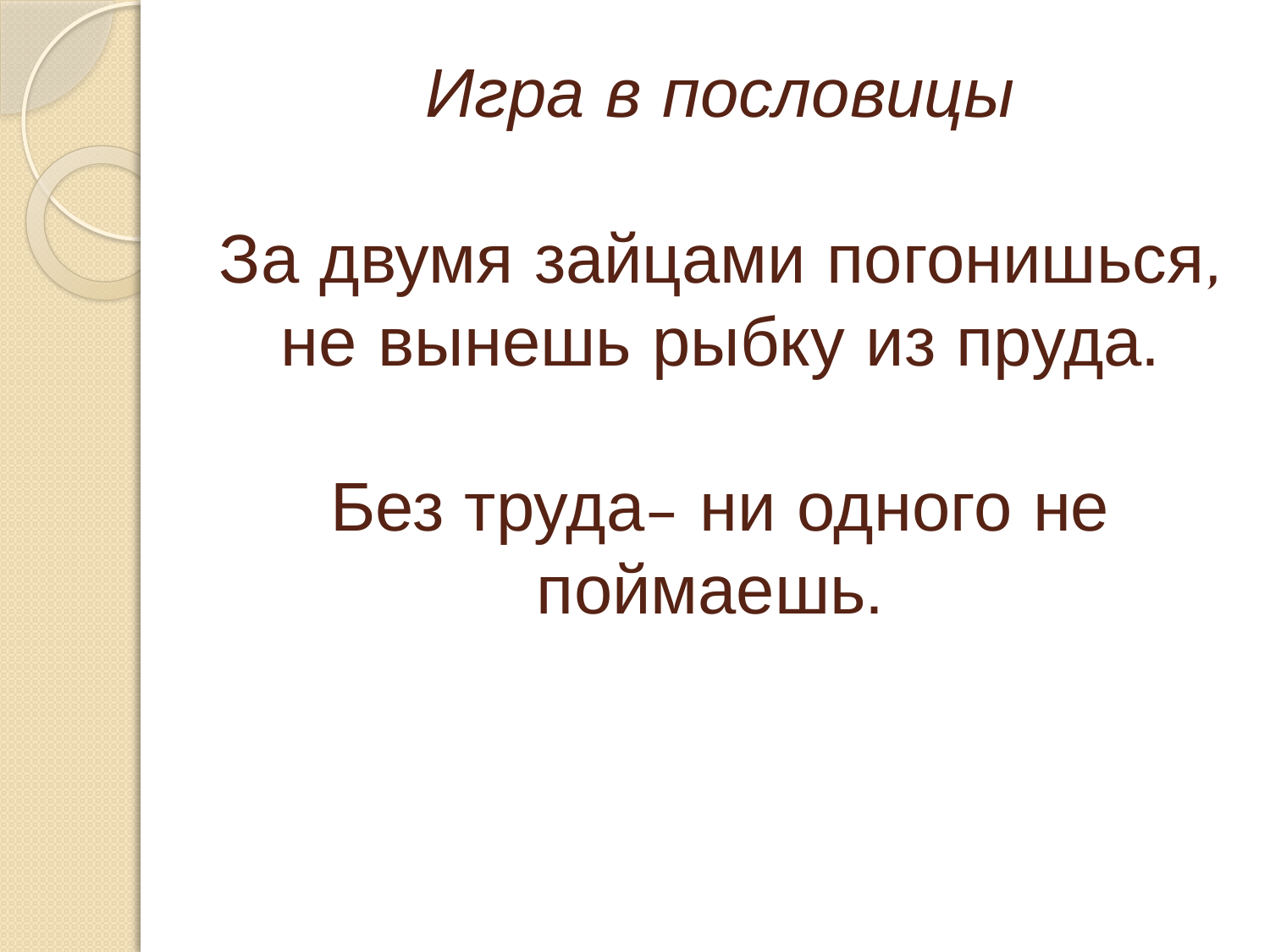

# Игра в пословицы За двумя зайцами погонишься, не вынешь рыбку из пруда. Без труда– ни одного не поймаешь.